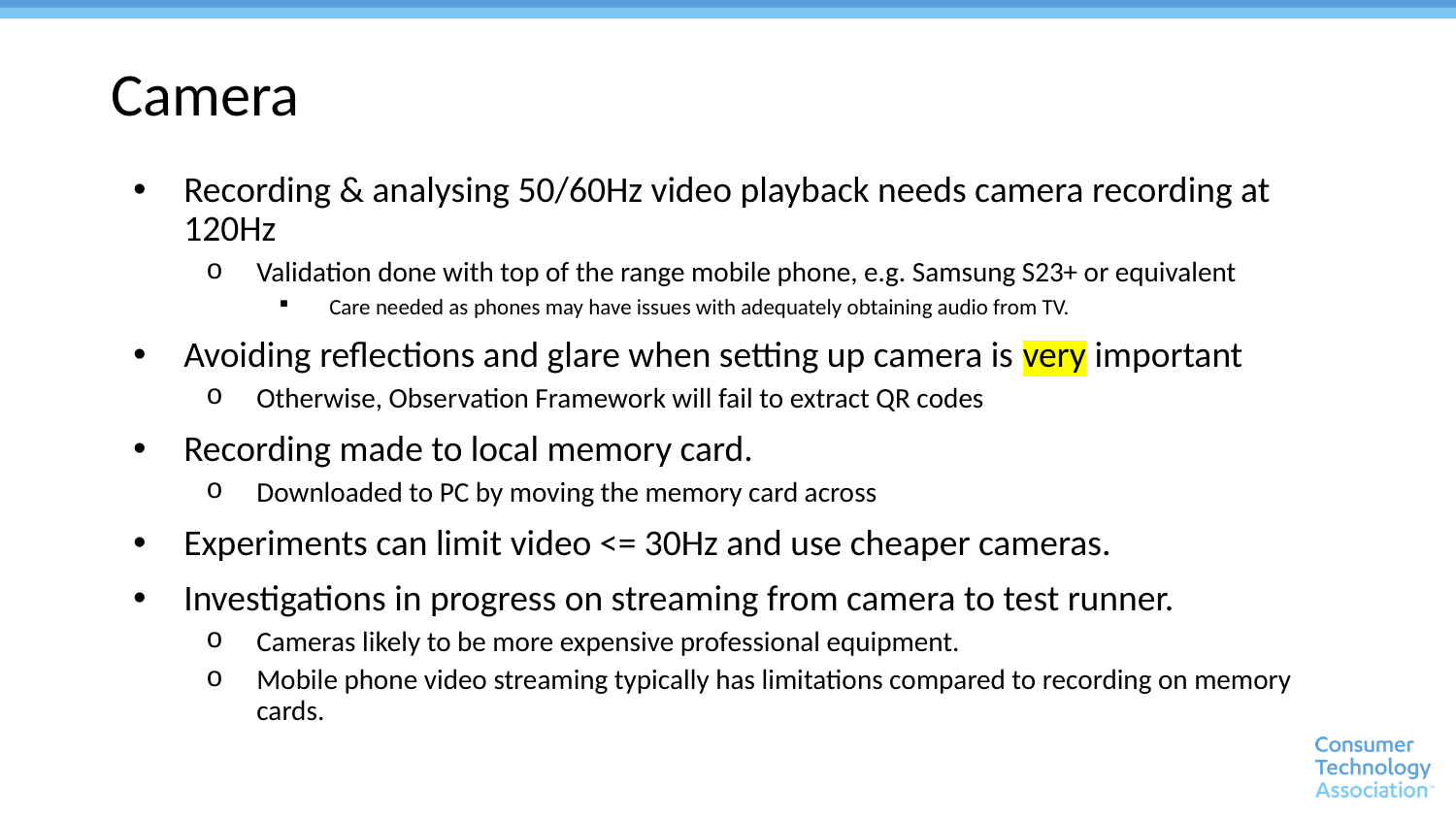

# Camera
Recording & analysing 50/60Hz video playback needs camera recording at 120Hz
Validation done with top of the range mobile phone, e.g. Samsung S23+ or equivalent
Care needed as phones may have issues with adequately obtaining audio from TV.
Avoiding reflections and glare when setting up camera is very important
Otherwise, Observation Framework will fail to extract QR codes
Recording made to local memory card.
Downloaded to PC by moving the memory card across
Experiments can limit video <= 30Hz and use cheaper cameras.
Investigations in progress on streaming from camera to test runner.
Cameras likely to be more expensive professional equipment.
Mobile phone video streaming typically has limitations compared to recording on memory cards.